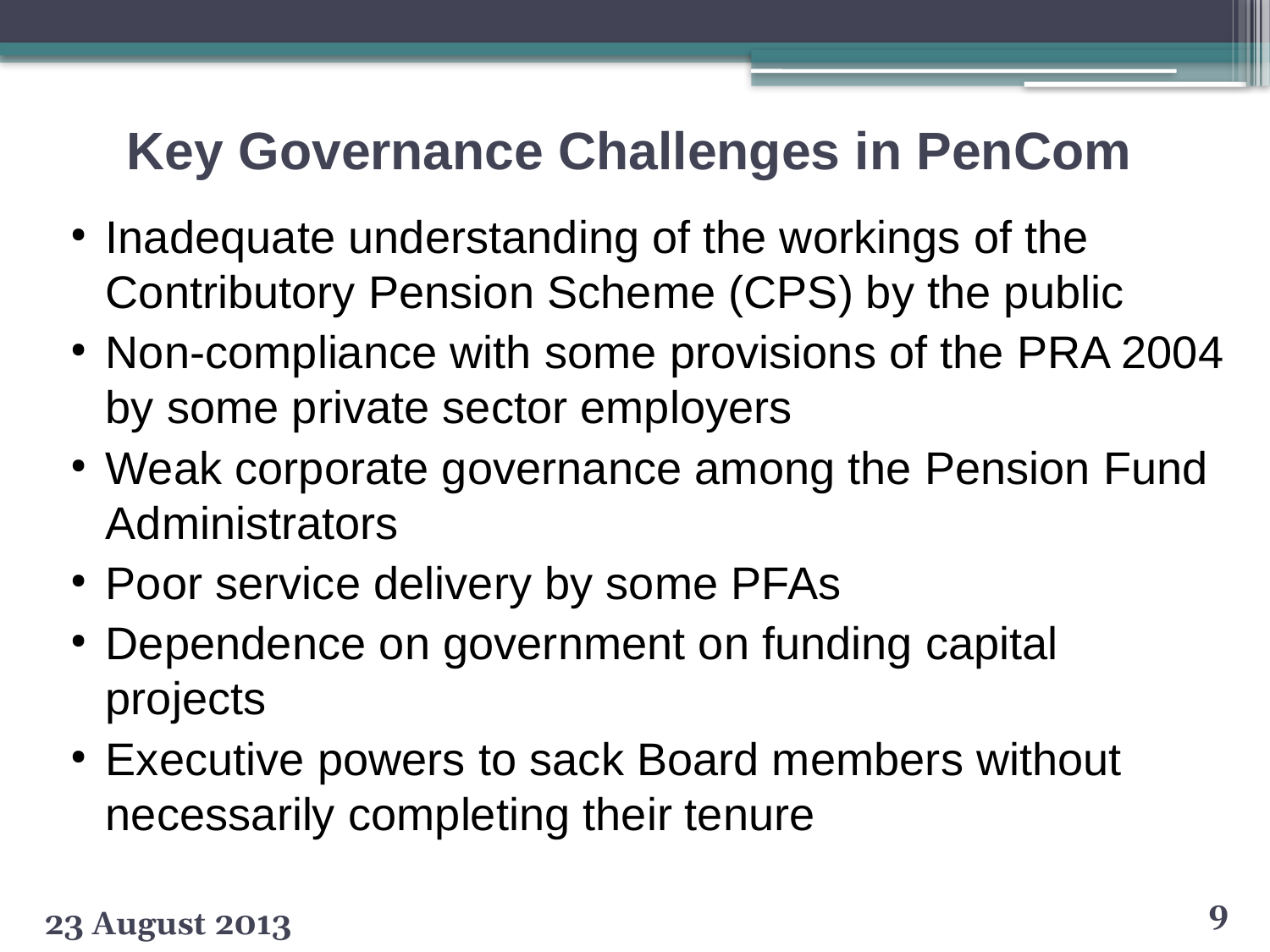

# Key Governance Challenges in PenCom
Inadequate understanding of the workings of the Contributory Pension Scheme (CPS) by the public
Non-compliance with some provisions of the PRA 2004 by some private sector employers
Weak corporate governance among the Pension Fund Administrators
Poor service delivery by some PFAs
Dependence on government on funding capital projects
Executive powers to sack Board members without necessarily completing their tenure

9
23 August 2013